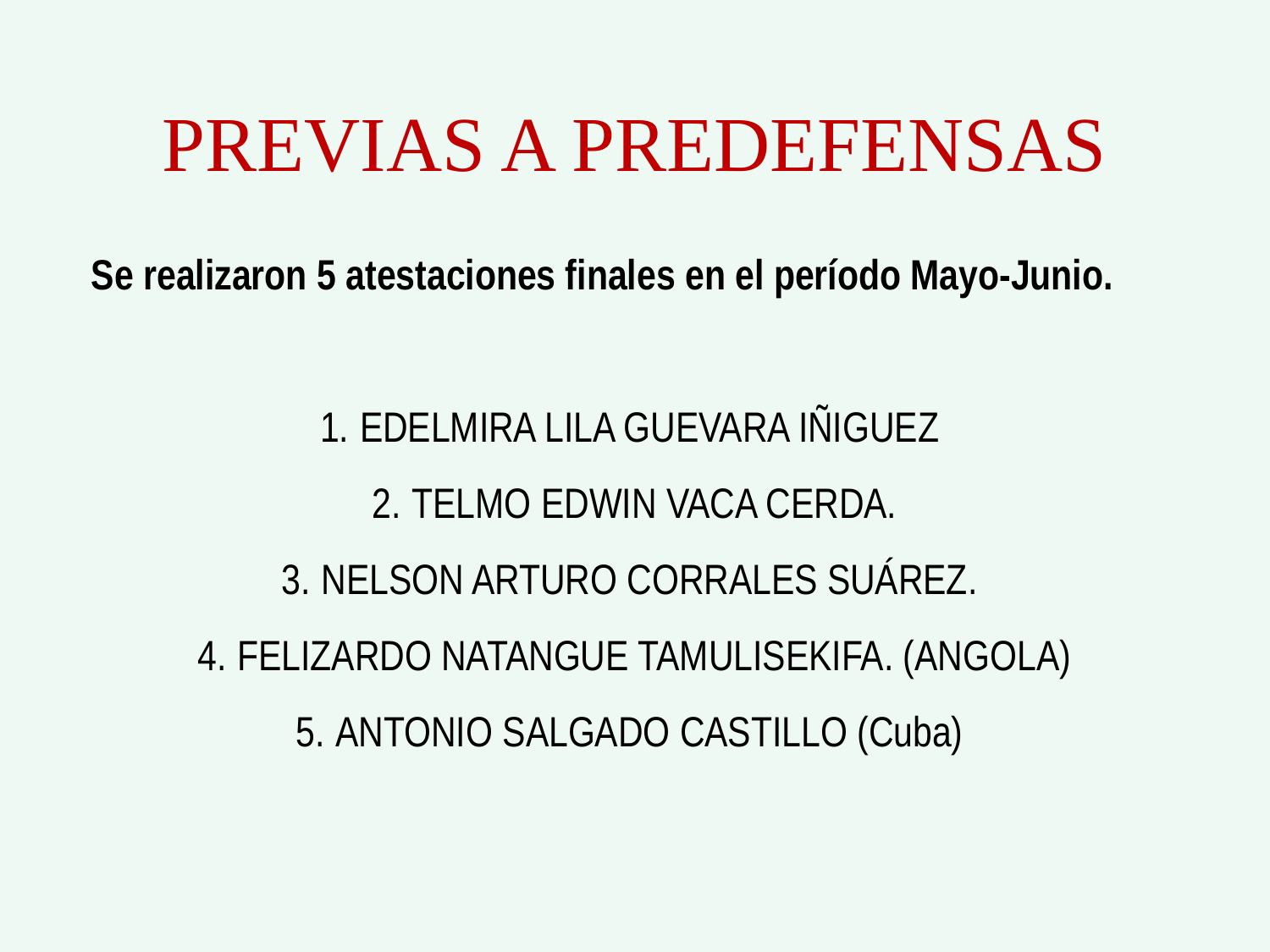

# PREVIAS A PREDEFENSAS
Se realizaron 5 atestaciones finales en el período Mayo-Junio.

EDELMIRA LILA GUEVARA IÑIGUEZ
TELMO EDWIN VACA CERDA.
NELSON ARTURO CORRALES SUÁREZ.
FELIZARDO NATANGUE TAMULISEKIFA. (ANGOLA)
ANTONIO SALGADO CASTILLO (Cuba)